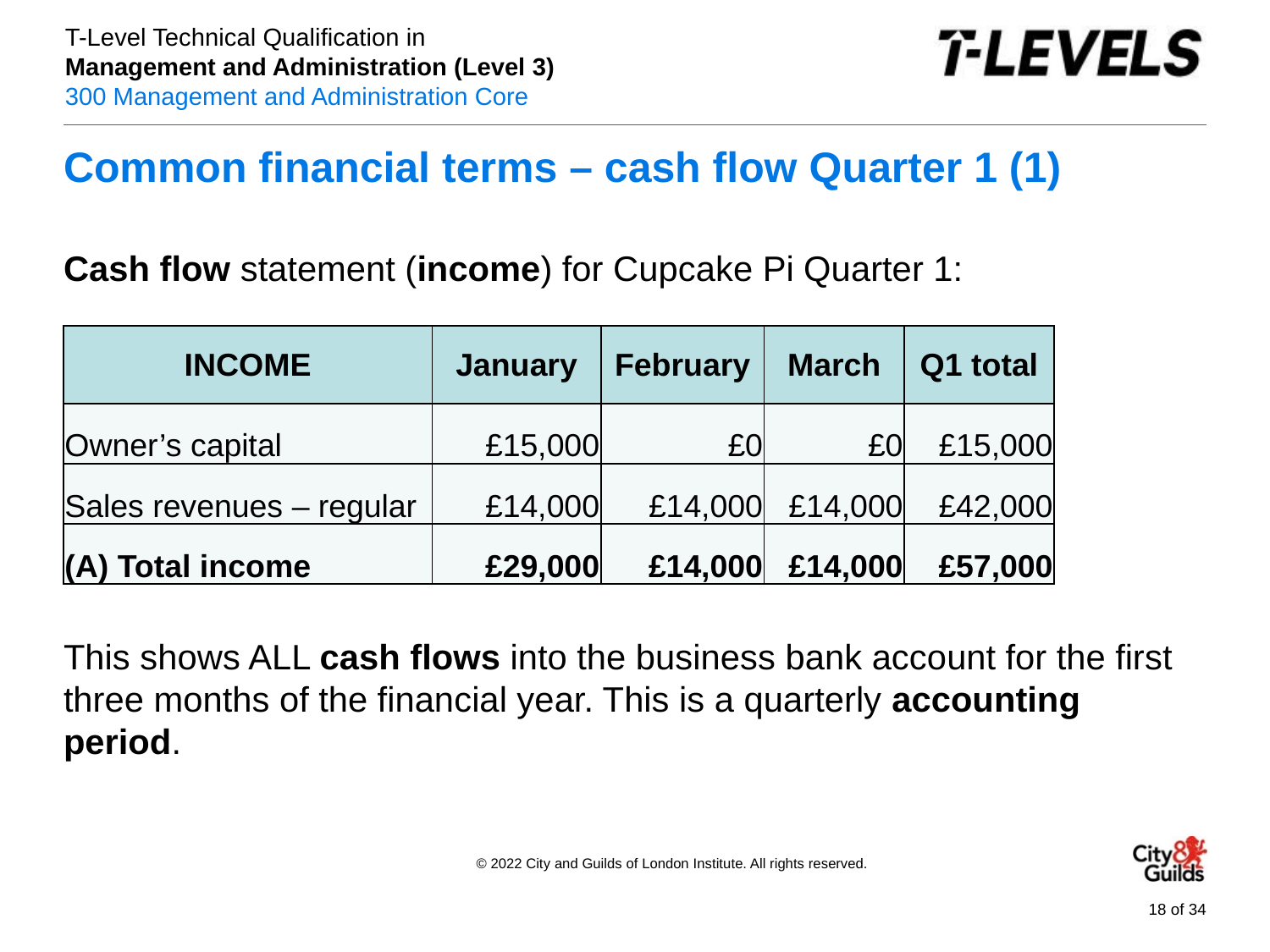

# Common financial terms – cash flow Quarter 1 (1)
Cash flow statement (income) for Cupcake Pi Quarter 1:

This shows ALL cash flows into the business bank account for the first three months of the financial year. This is a quarterly accounting period.
| INCOME | January | February | March | Q1 total |
| --- | --- | --- | --- | --- |
| Owner’s capital | £15,000 | £0 | £0 | £15,000 |
| Sales revenues – regular | £14,000 | £14,000 | £14,000 | £42,000 |
| (A) Total income | £29,000 | £14,000 | £14,000 | £57,000 |